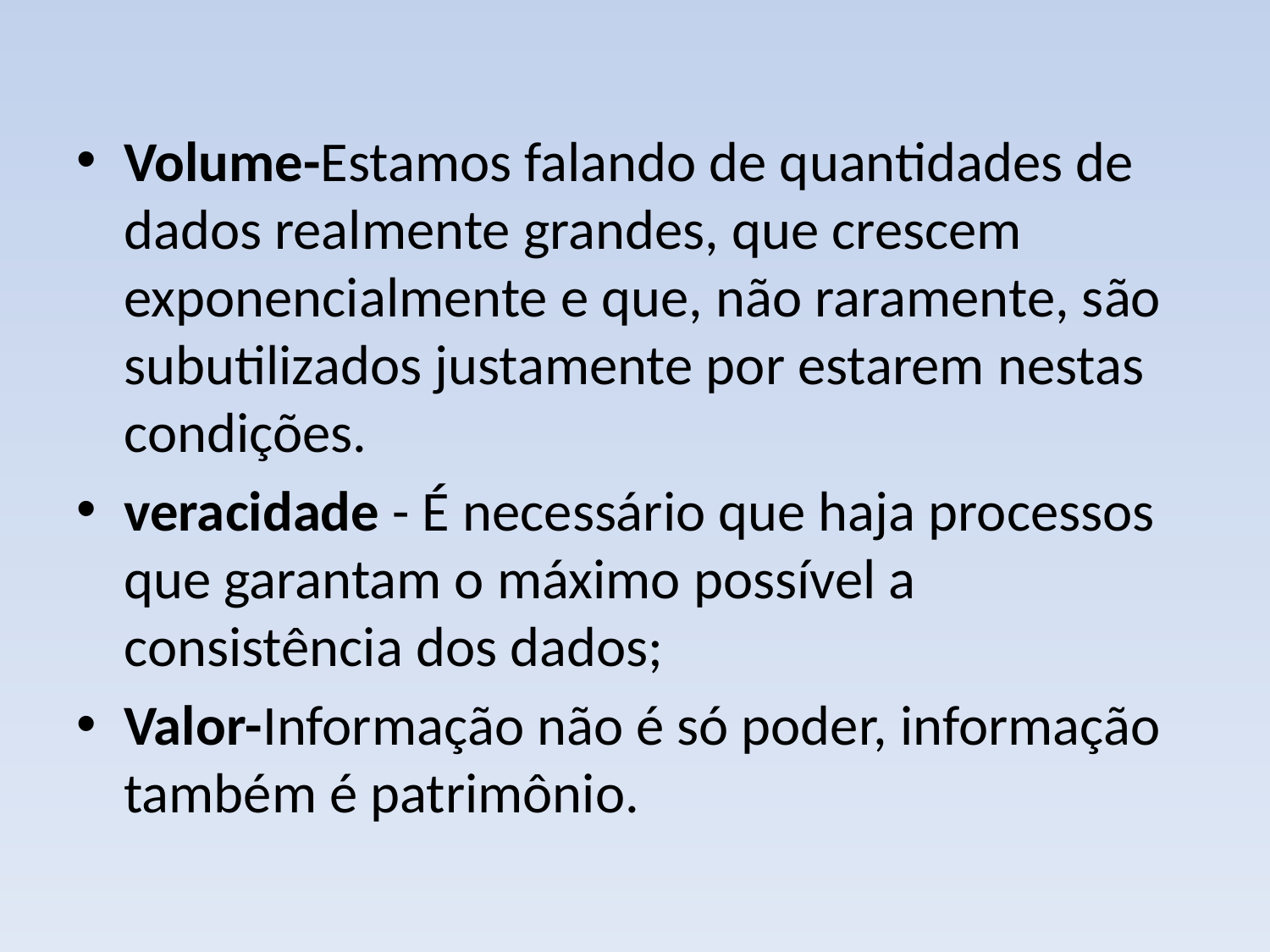

#

Volume-Estamos falando de quantidades de dados realmente grandes, que crescem exponencialmente e que, não raramente, são subutilizados justamente por estarem nestas condições.
veracidade - É necessário que haja processos que garantam o máximo possível a consistência dos dados;
Valor-Informação não é só poder, informação também é patrimônio.